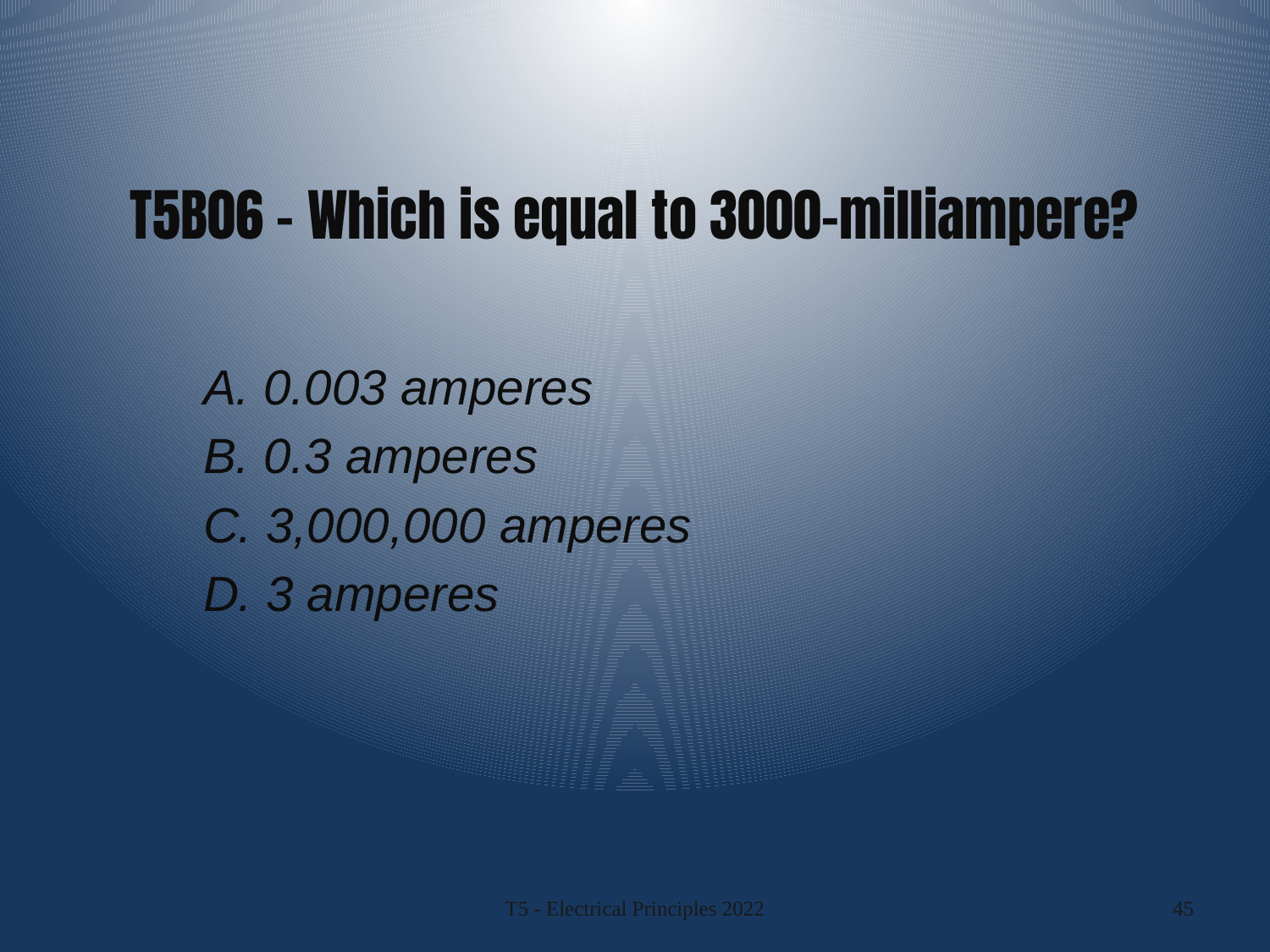

# T5B06 – Which is equal to 3000-milliampere?
A. 0.003 amperes
B. 0.3 amperes
C. 3,000,000 amperes
D. 3 amperes

T5 - Electrical Principles 2022
45